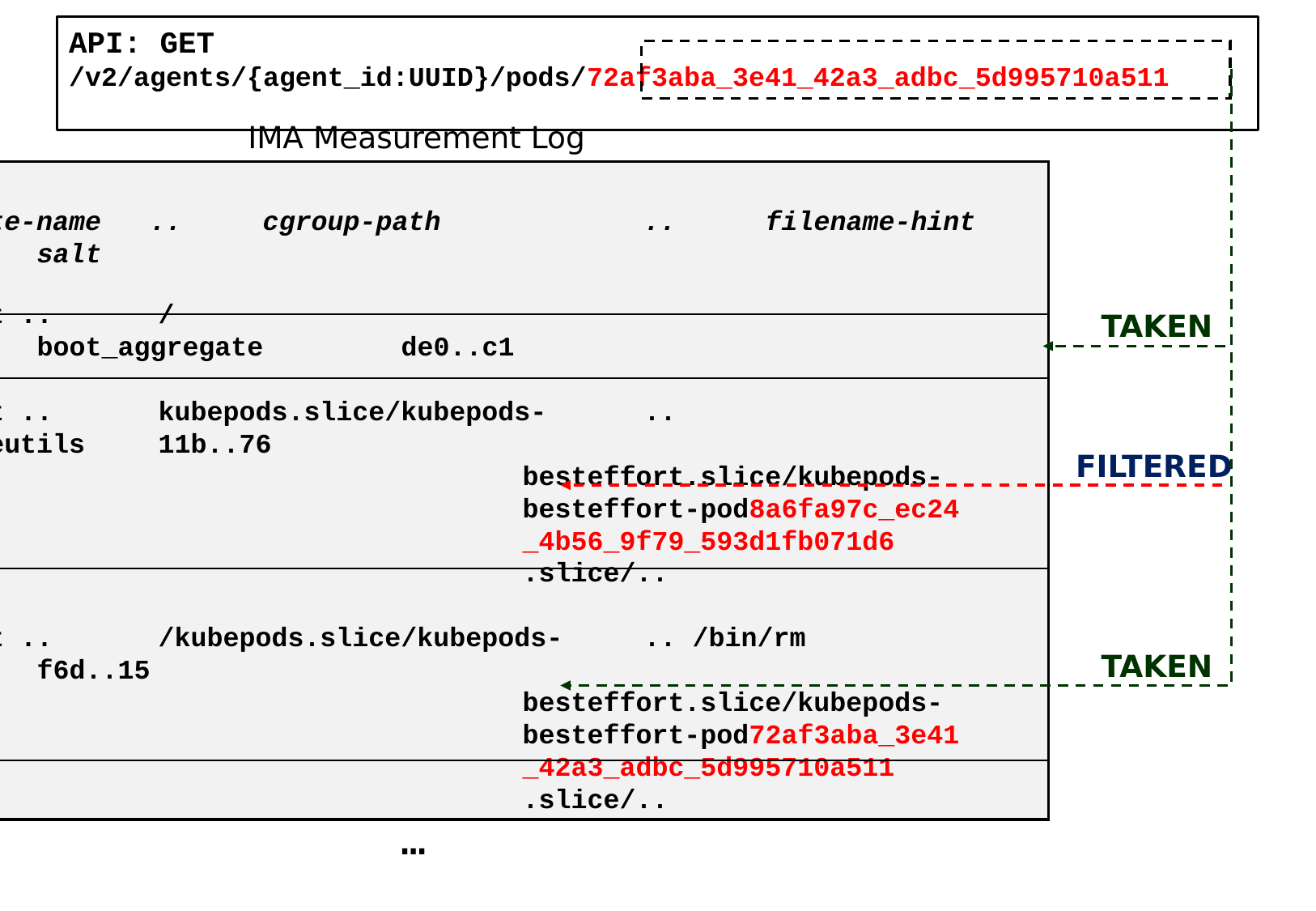

API: GET 	/v2/agents/{agent_id:UUID}/pods/72af3aba_3e41_42a3_adbc_5d995710a511

IMA Measurement Log

PCR   template-name   ..     cgroup-path		..	filename-hint			salt

10 .. ima-slt .. 	/							  	..	boot_aggregate		de0..c1

10 .. ima-slt .. 	kubepods.slice/kubepods-  	.. 	/usr/bin/coreutils 	11b..76
						besteffort.slice/kubepods-
						besteffort-pod8a6fa97c_ec24
						_4b56_9f79_593d1fb071d6
						.slice/..

10 .. ima-slt .. 	/kubepods.slice/kubepods-	.. /bin/rm 				f6d..15
						besteffort.slice/kubepods-
						besteffort-pod72af3aba_3e41
						_42a3_adbc_5d995710a511
						.slice/..
					…
TAKEN

FILTERED

TAKEN